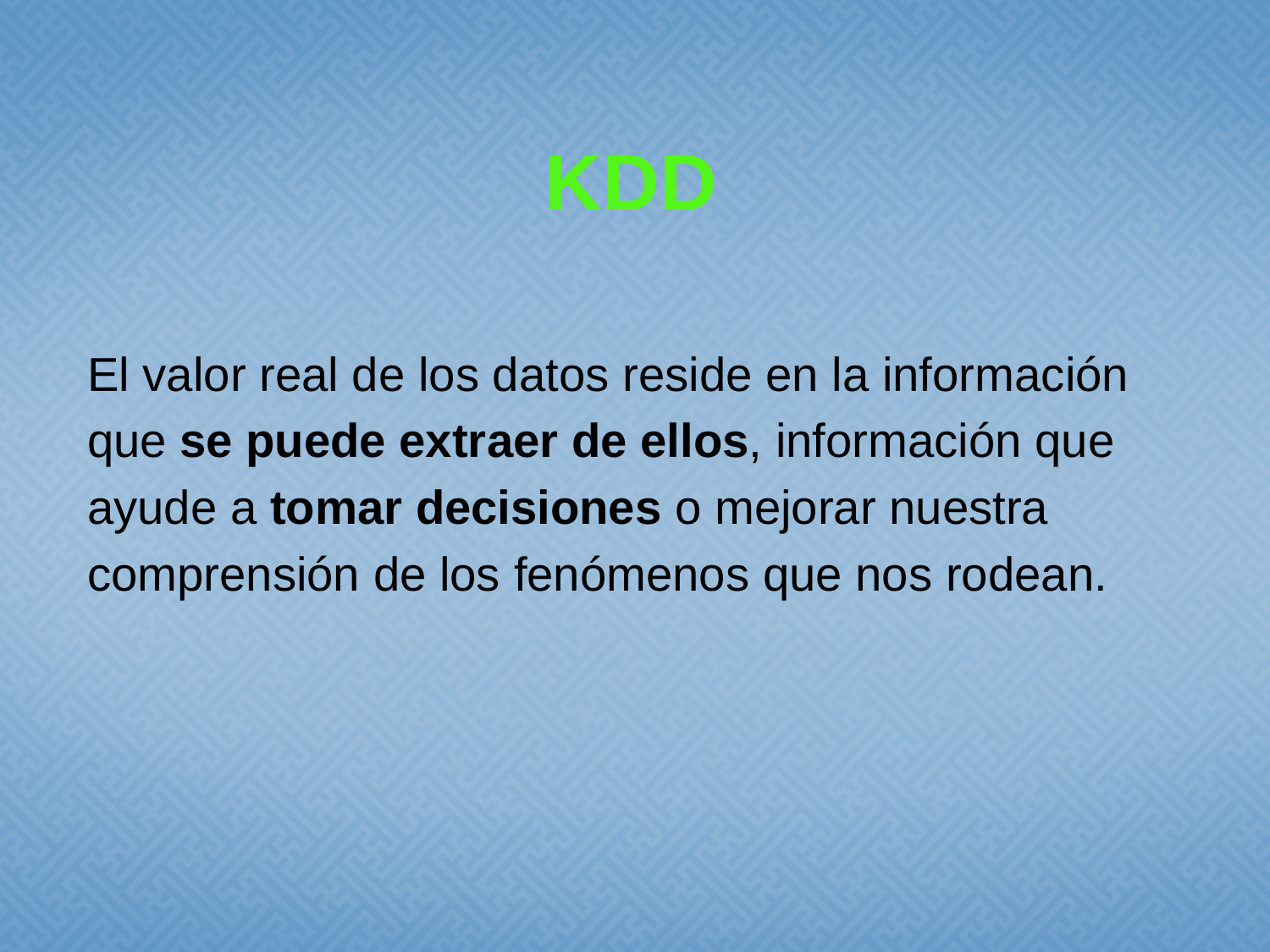

# KDD
El valor real de los datos reside en la información
que se puede extraer de ellos, información que
ayude a tomar decisiones o mejorar nuestra
comprensión de los fenómenos que nos rodean.